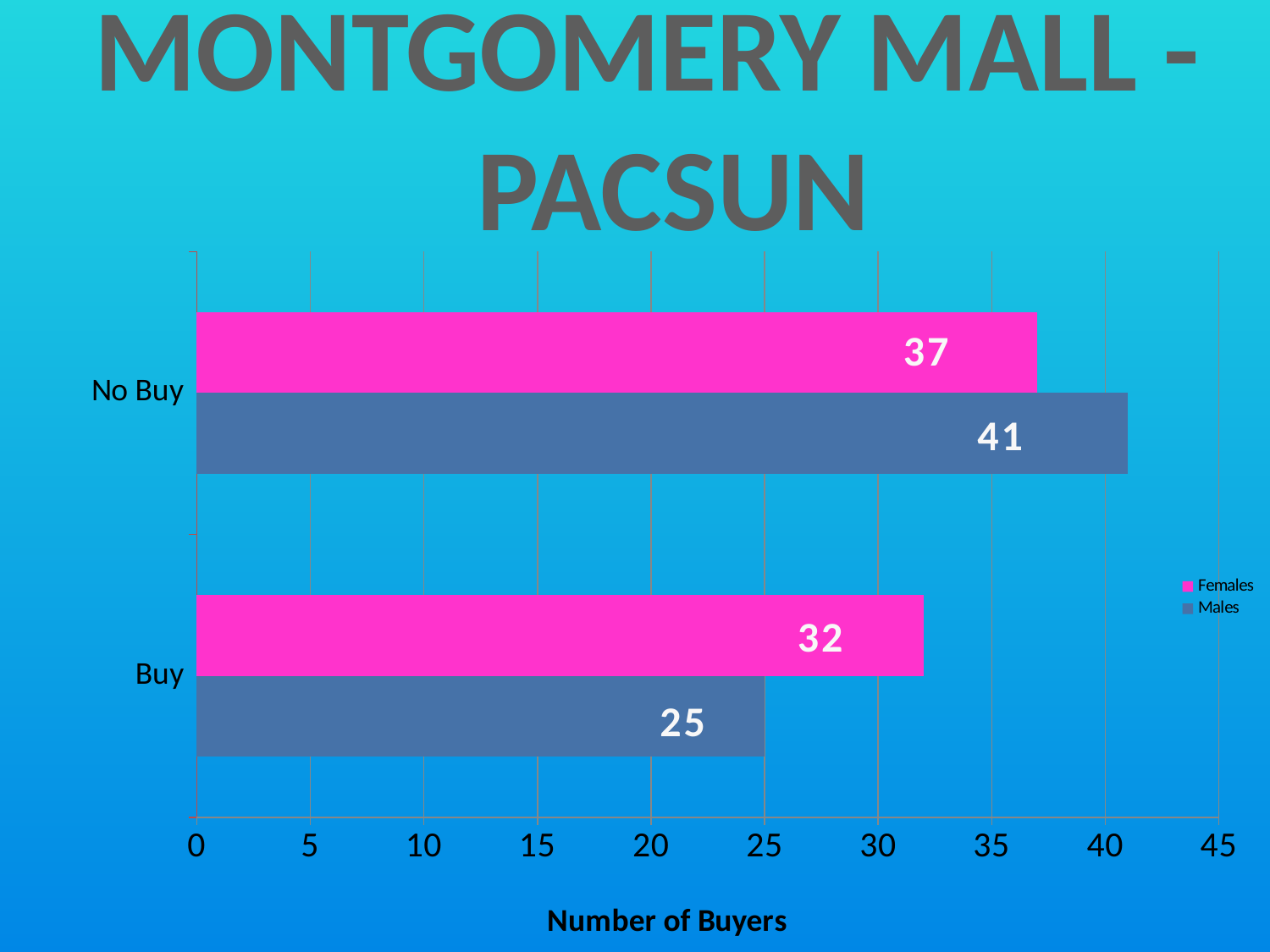

MONTGOMERY MALL -
PACSUN

### Chart

| Category | Males | Females |
|---|---|---|
| Buy | 25.0 | 32.0 |
| No Buy | 41.0 | 37.0 |
37
41
32
25